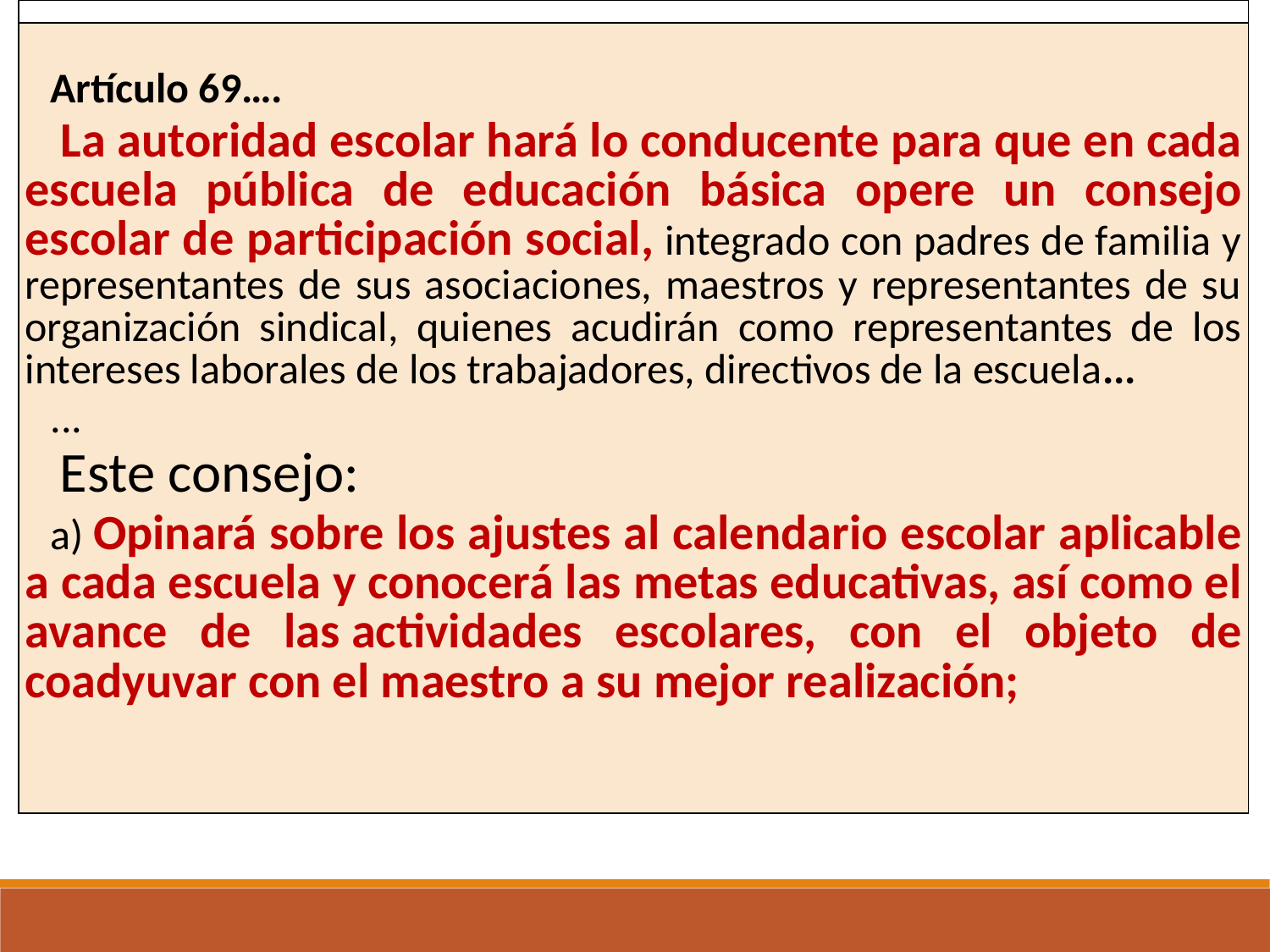

|  |
| --- |
| Artículo 69…. La autoridad escolar hará lo conducente para que en cada escuela pública de educación básica opere un consejo escolar de participación social, integrado con padres de familia y representantes de sus asociaciones, maestros y representantes de su organización sindical, quienes acudirán como representantes de los intereses laborales de los trabajadores, directivos de la escuela... ... Este consejo: a) Opinará sobre los ajustes al calendario escolar aplicable a cada escuela y conocerá las metas educativas, así como el avance de las actividades escolares, con el objeto de coadyuvar con el maestro a su mejor realización; |